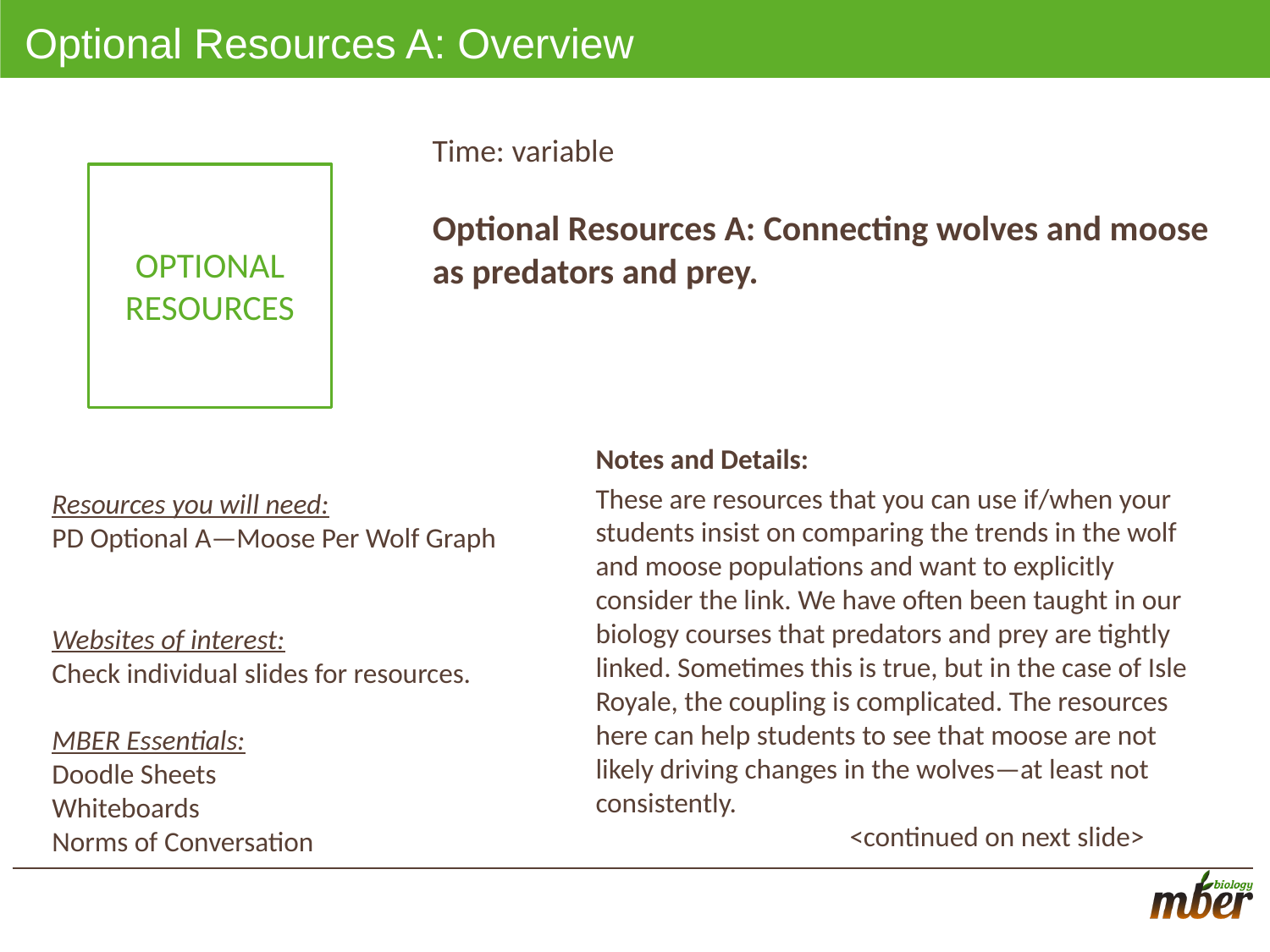

# Optional Resources A: Overview
Time: variable

OPTIONAL RESOURCES
Optional Resources A: Connecting wolves and moose as predators and prey.
Notes and Details:
These are resources that you can use if/when your students insist on comparing the trends in the wolf and moose populations and want to explicitly consider the link. We have often been taught in our biology courses that predators and prey are tightly linked. Sometimes this is true, but in the case of Isle Royale, the coupling is complicated. The resources here can help students to see that moose are not likely driving changes in the wolves—at least not consistently.
		<continued on next slide>
Resources you will need:
PD Optional A—Moose Per Wolf Graph

Websites of interest:
Check individual slides for resources.

MBER Essentials:
Doodle Sheets
Whiteboards
Norms of Conversation